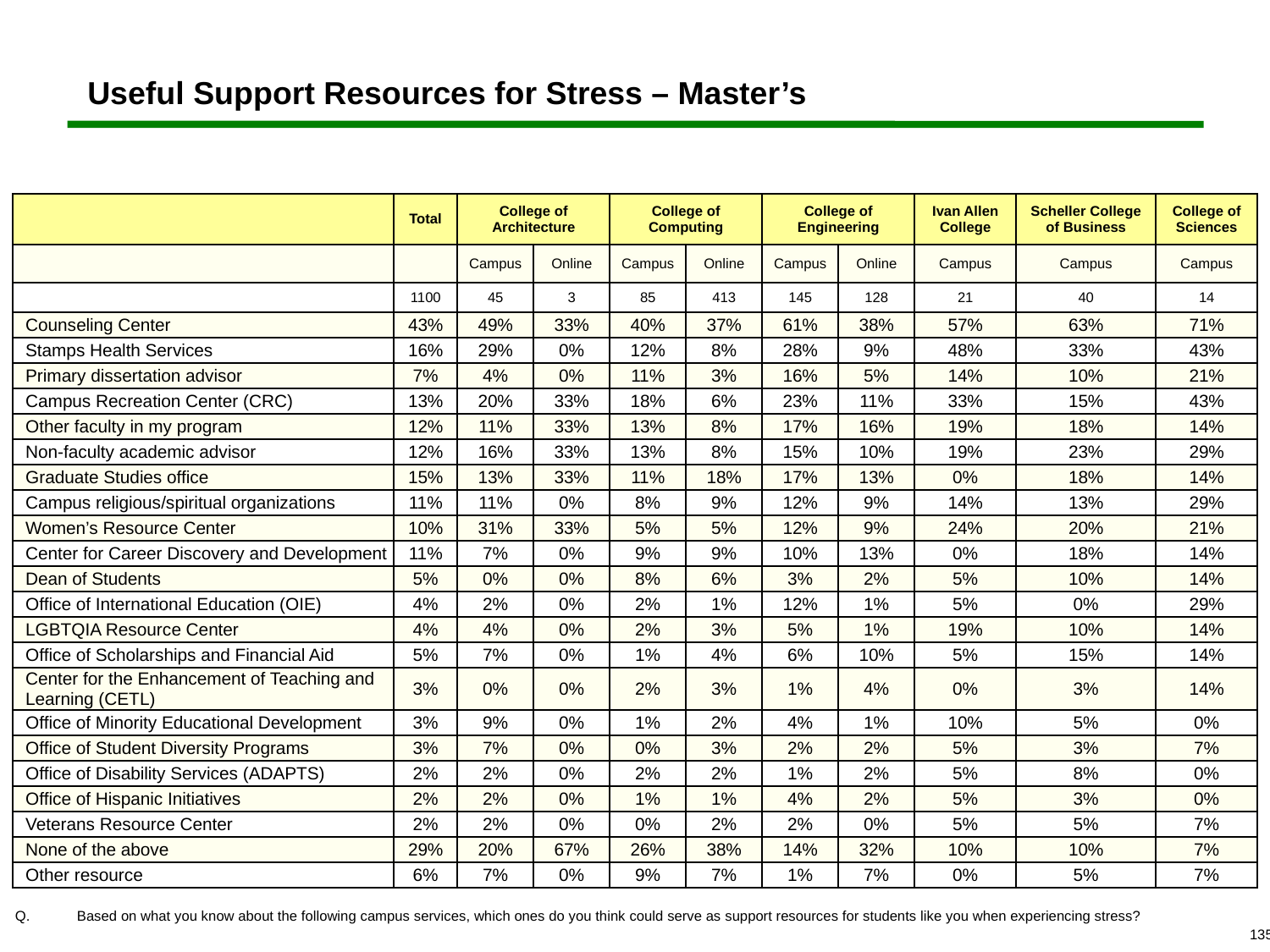

# Useful Support Resources for Stress – Master’s
|  | Total | College of Architecture |  | College of Computing |  | College of Engineering |  | Ivan Allen College | Scheller College of Business | College of Sciences |
| --- | --- | --- | --- | --- | --- | --- | --- | --- | --- | --- |
|  |  | Campus | Online | Campus | Online | Campus | Online | Campus | Campus | Campus |
|  | 1100 | 45 | 3 | 85 | 413 | 145 | 128 | 21 | 40 | 14 |
| Counseling Center | 43% | 49% | 33% | 40% | 37% | 61% | 38% | 57% | 63% | 71% |
| Stamps Health Services | 16% | 29% | 0% | 12% | 8% | 28% | 9% | 48% | 33% | 43% |
| Primary dissertation advisor | 7% | 4% | 0% | 11% | 3% | 16% | 5% | 14% | 10% | 21% |
| Campus Recreation Center (CRC) | 13% | 20% | 33% | 18% | 6% | 23% | 11% | 33% | 15% | 43% |
| Other faculty in my program | 12% | 11% | 33% | 13% | 8% | 17% | 16% | 19% | 18% | 14% |
| Non-faculty academic advisor | 12% | 16% | 33% | 13% | 8% | 15% | 10% | 19% | 23% | 29% |
| Graduate Studies office | 15% | 13% | 33% | 11% | 18% | 17% | 13% | 0% | 18% | 14% |
| Campus religious/spiritual organizations | 11% | 11% | 0% | 8% | 9% | 12% | 9% | 14% | 13% | 29% |
| Women’s Resource Center | 10% | 31% | 33% | 5% | 5% | 12% | 9% | 24% | 20% | 21% |
| Center for Career Discovery and Development | 11% | 7% | 0% | 9% | 9% | 10% | 13% | 0% | 18% | 14% |
| Dean of Students | 5% | 0% | 0% | 8% | 6% | 3% | 2% | 5% | 10% | 14% |
| Office of International Education (OIE) | 4% | 2% | 0% | 2% | 1% | 12% | 1% | 5% | 0% | 29% |
| LGBTQIA Resource Center | 4% | 4% | 0% | 2% | 3% | 5% | 1% | 19% | 10% | 14% |
| Office of Scholarships and Financial Aid | 5% | 7% | 0% | 1% | 4% | 6% | 10% | 5% | 15% | 14% |
| Center for the Enhancement of Teaching and Learning (CETL) | 3% | 0% | 0% | 2% | 3% | 1% | 4% | 0% | 3% | 14% |
| Office of Minority Educational Development | 3% | 9% | 0% | 1% | 2% | 4% | 1% | 10% | 5% | 0% |
| Office of Student Diversity Programs | 3% | 7% | 0% | 0% | 3% | 2% | 2% | 5% | 3% | 7% |
| Office of Disability Services (ADAPTS) | 2% | 2% | 0% | 2% | 2% | 1% | 2% | 5% | 8% | 0% |
| Office of Hispanic Initiatives | 2% | 2% | 0% | 1% | 1% | 4% | 2% | 5% | 3% | 0% |
| Veterans Resource Center | 2% | 2% | 0% | 0% | 2% | 2% | 0% | 5% | 5% | 7% |
| None of the above | 29% | 20% | 67% | 26% | 38% | 14% | 32% | 10% | 10% | 7% |
| Other resource | 6% | 7% | 0% | 9% | 7% | 1% | 7% | 0% | 5% | 7% |
 	Based on what you know about the following campus services, which ones do you think could serve as support resources for students like you when experiencing stress?